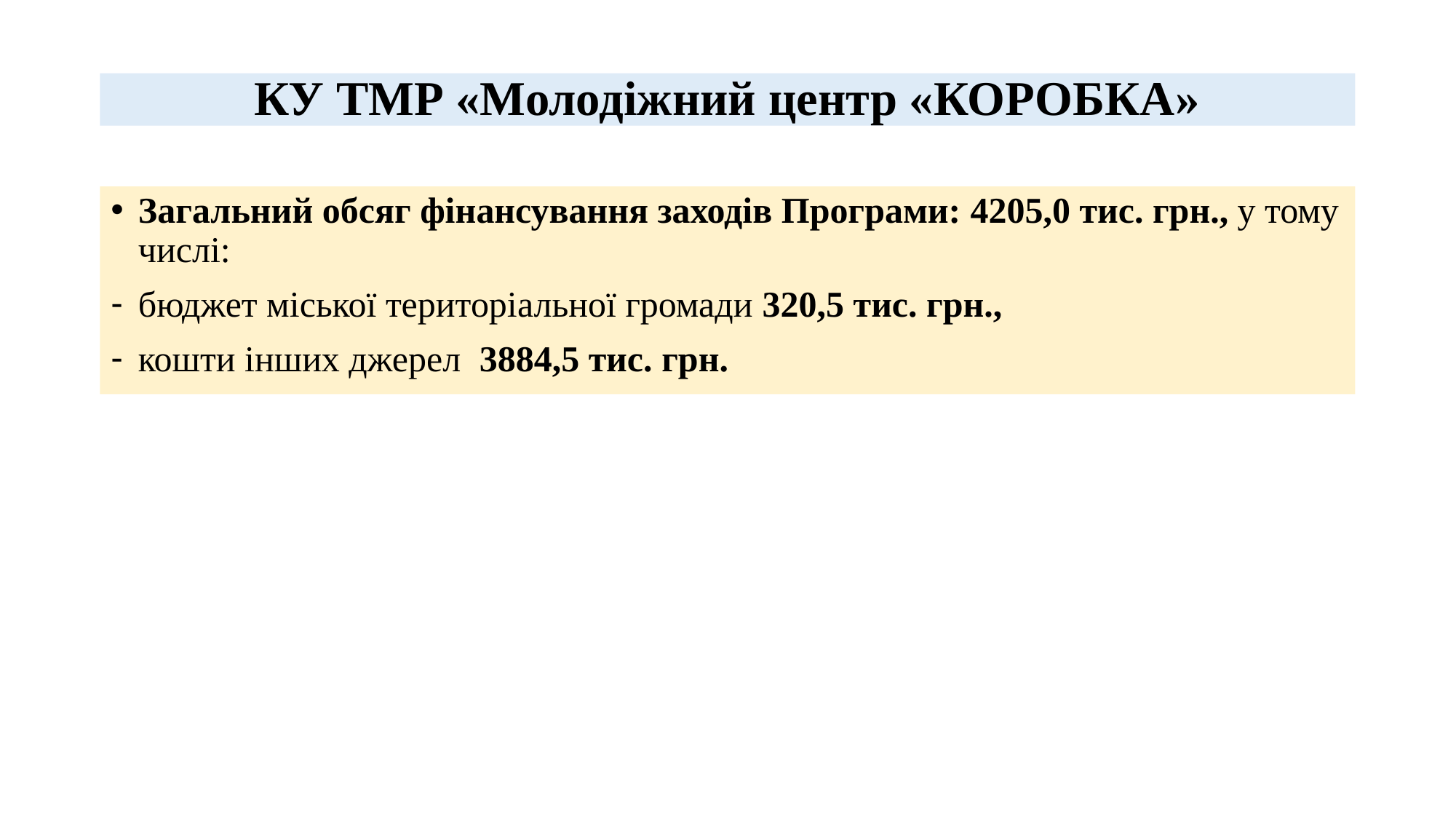

# КУ ТМР «Молодіжний центр «КОРОБКА»
Загальний обсяг фінансування заходів Програми: 4205,0 тис. грн., у тому числі:
бюджет міської територіальної громади 320,5 тис. грн.,
кошти інших джерел  3884,5 тис. грн.